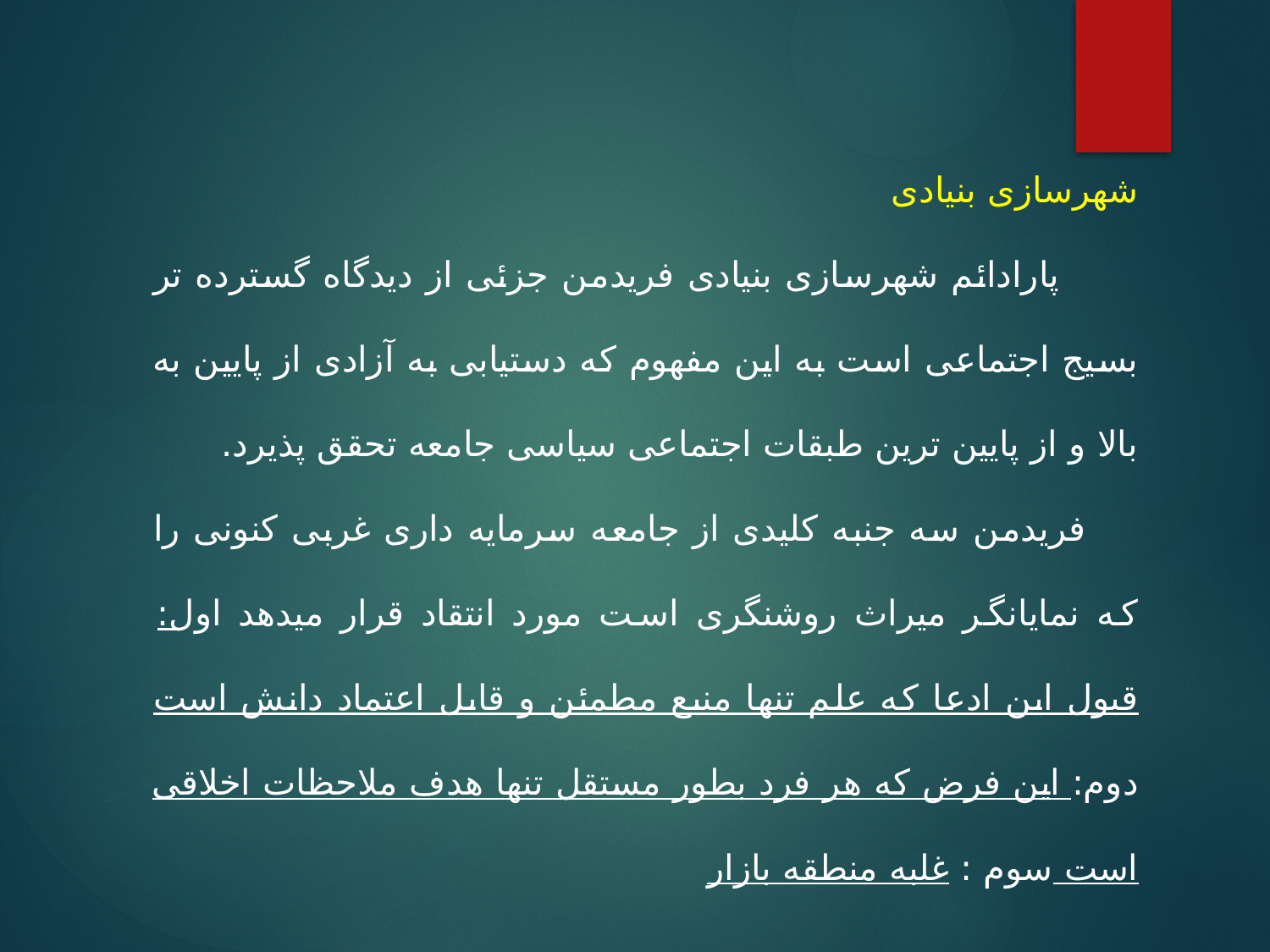

شهرسازی بنیادی
      پارادائم شهرسازی بنیادی فریدمن جزئی از دیدگاه گسترده تر بسیج اجتماعی است به این مفهوم که دستیابی به آزادی از پایین به بالا و از پایین ترین طبقات اجتماعی سیاسی جامعه تحقق پذیرد.
    فریدمن سه جنبه کلیدی از جامعه سرمایه داری غربی کنونی را که نمایانگر میراث روشنگری است مورد انتقاد قرار میدهد اول: قبول این ادعا که علم تنها منبع مطمئن و قابل اعتماد دانش است دوم: این فرض که هر فرد بطور مستقل تنها هدف ملاحظات اخلاقی است سوم : غلبه منطقه بازار